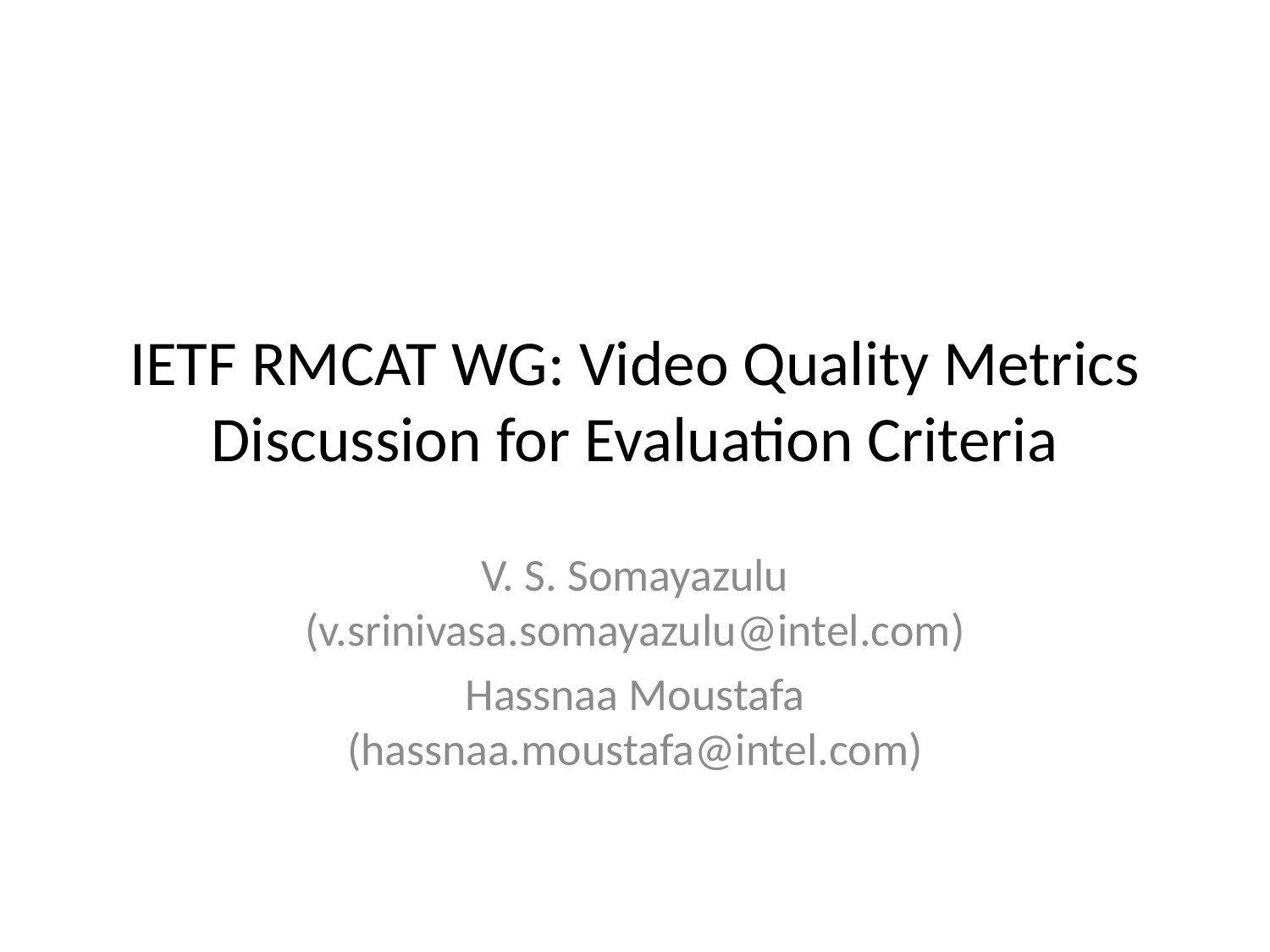

# IETF RMCAT WG: Video Quality Metrics Discussion for Evaluation Criteria
V. S. Somayazulu (v.srinivasa.somayazulu@intel.com)
Hassnaa Moustafa (hassnaa.moustafa@intel.com)